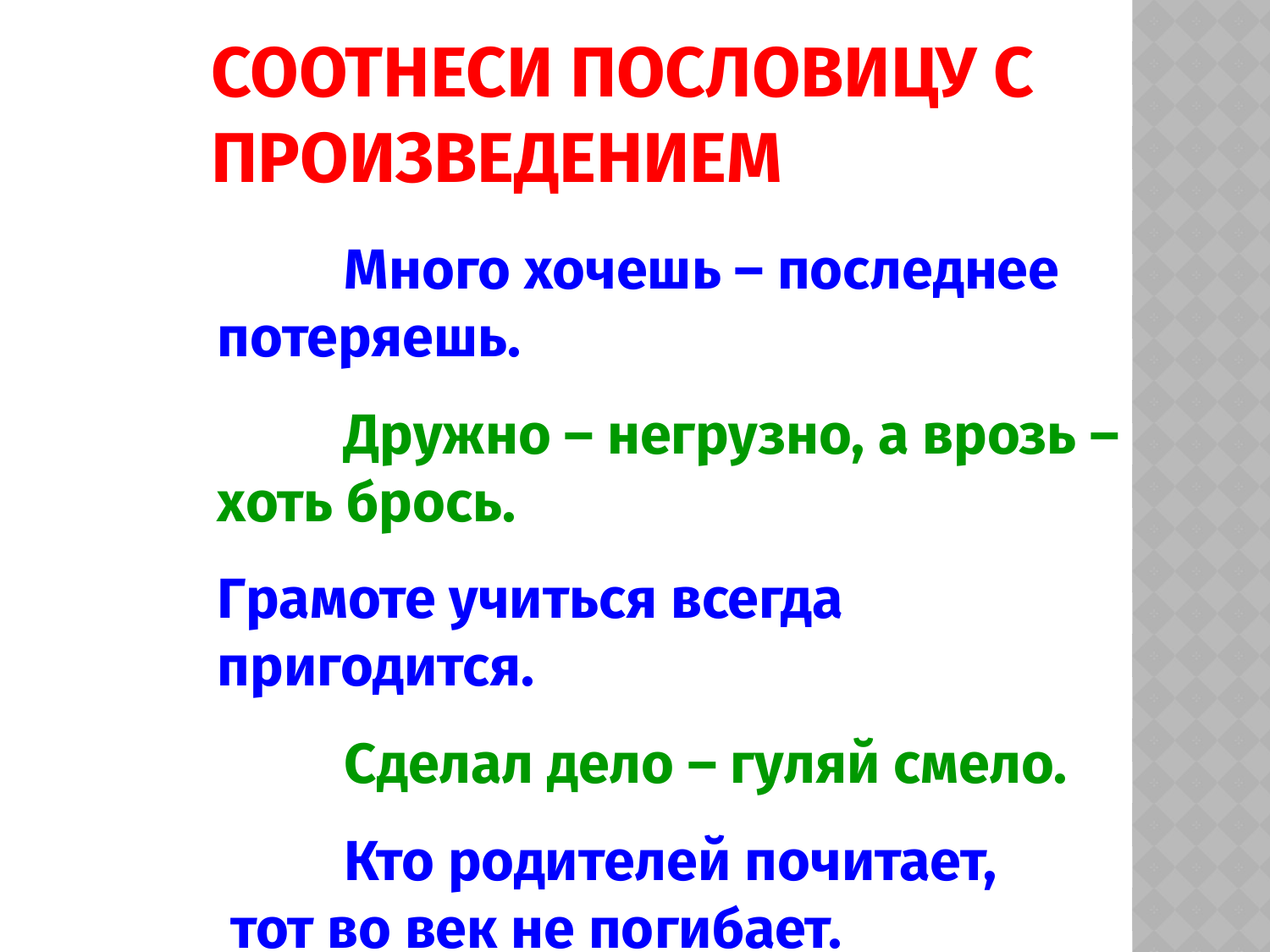

# Соотнеси пословицу с произведением
	Много хочешь – последнее потеряешь.

 	Дружно – негрузно, а врозь – хоть брось.

Грамоте учиться всегда пригодится.

	Сделал дело – гуляй смело.

	Кто родителей почитает,
 тот во век не погибает.